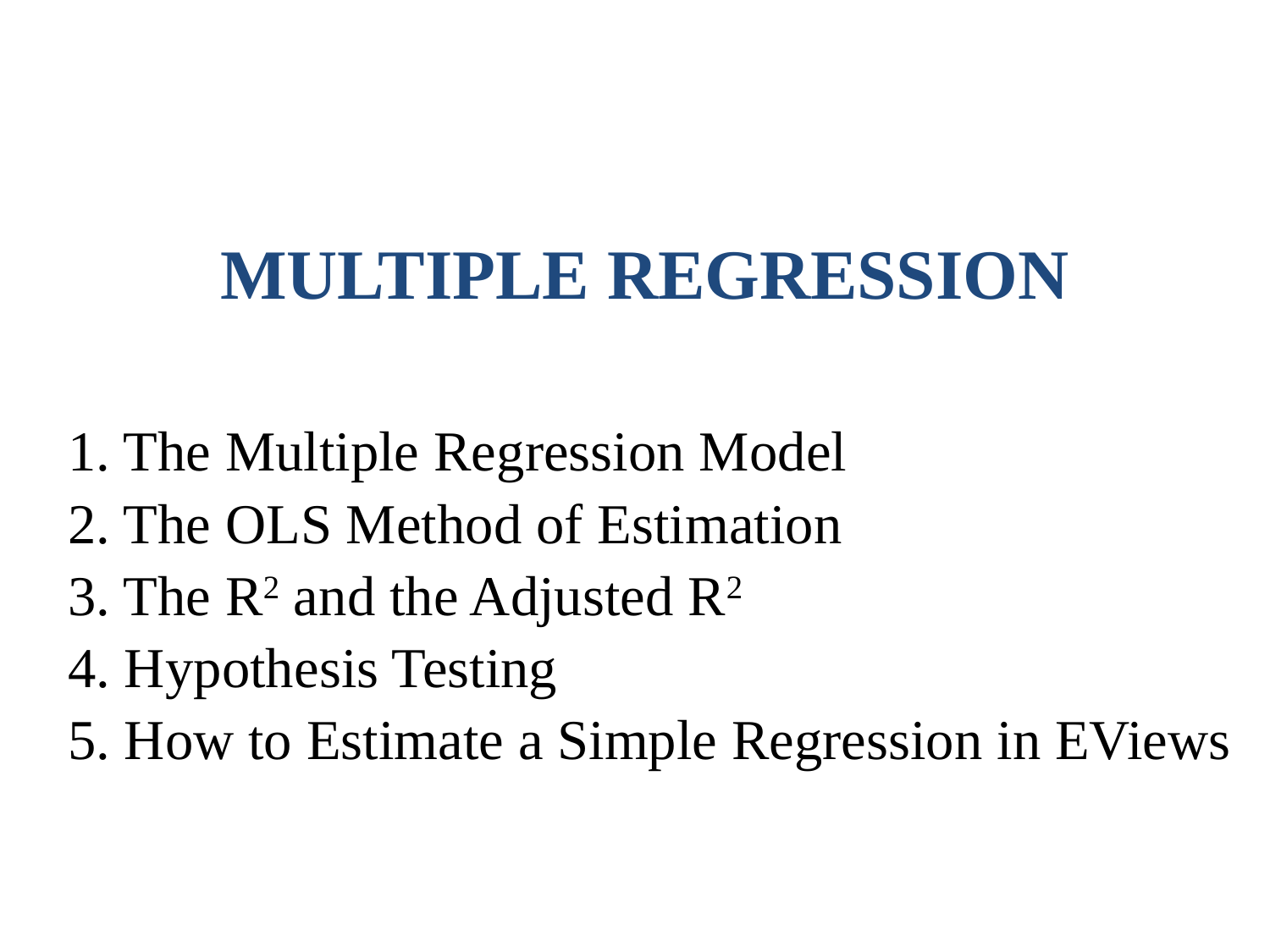

# MULTIPLE REGRESSION

1. The Multiple Regression Model
2. The OLS Method of Estimation
3. The R2 and the Adjusted R2
4. Hypothesis Testing
5. How to Estimate a Simple Regression in EViews